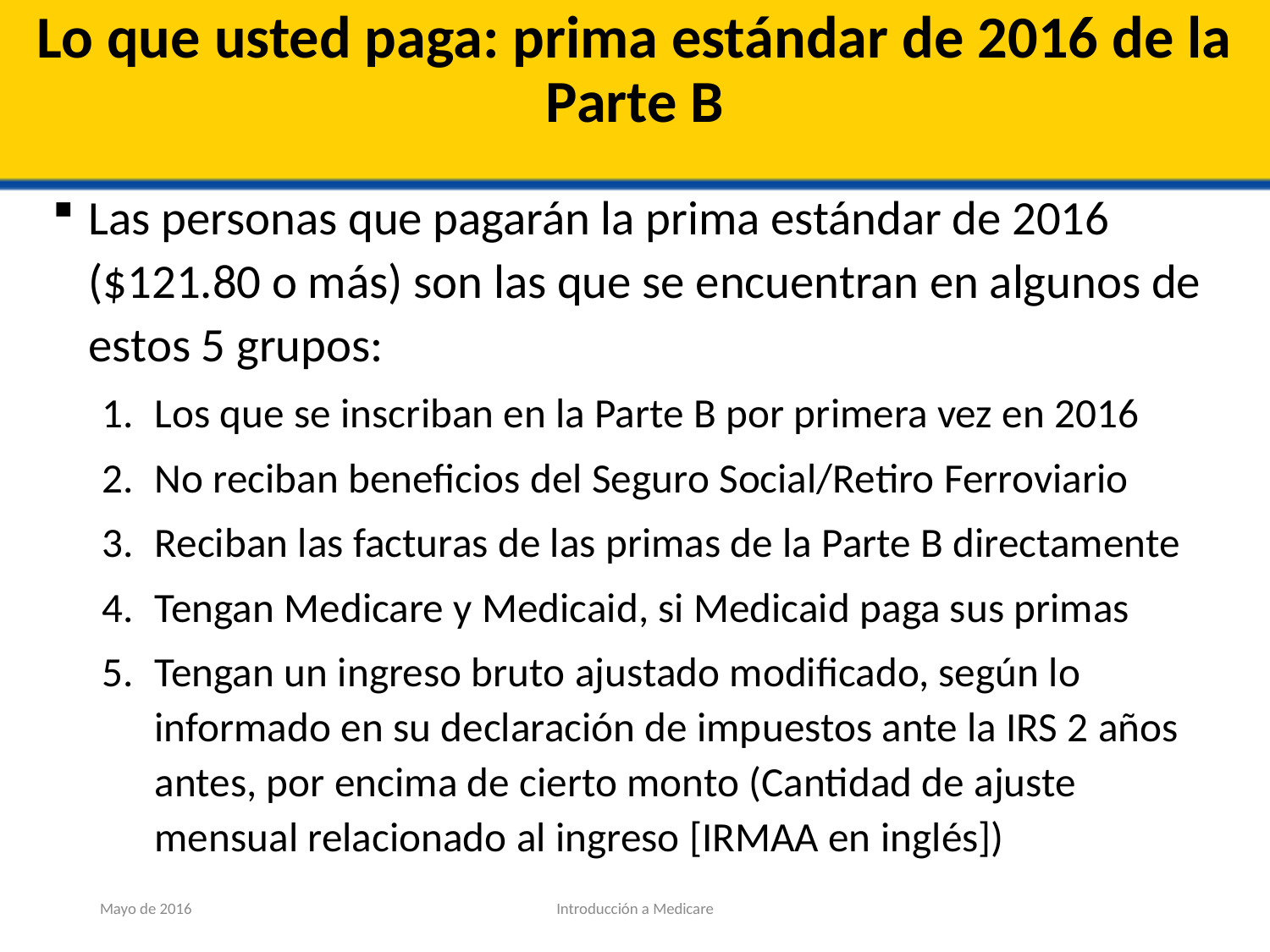

# Lo que usted paga: prima estándar de 2016 de la Parte B
Las personas que pagarán la prima estándar de 2016 ($121.80 o más) son las que se encuentran en algunos de estos 5 grupos:
Los que se inscriban en la Parte B por primera vez en 2016
No reciban beneficios del Seguro Social/Retiro Ferroviario
Reciban las facturas de las primas de la Parte B directamente
Tengan Medicare y Medicaid, si Medicaid paga sus primas
Tengan un ingreso bruto ajustado modificado, según lo informado en su declaración de impuestos ante la IRS 2 años antes, por encima de cierto monto (Cantidad de ajuste mensual relacionado al ingreso [IRMAA en inglés])

Mayo de 2016
Introducción a Medicare